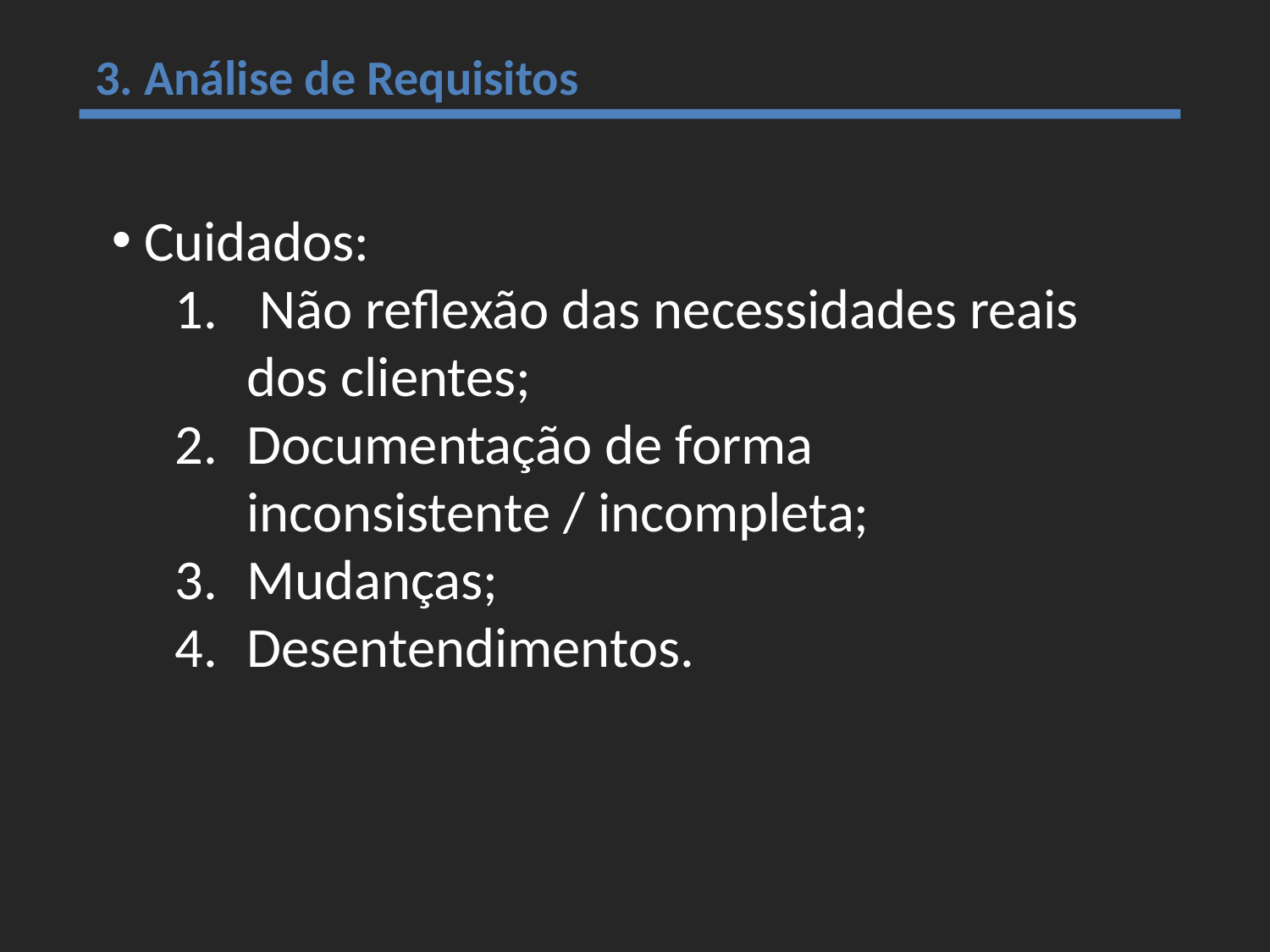

3. Análise de Requisitos

 Cuidados:
 Não reflexão das necessidades reais dos clientes;
Documentação de forma inconsistente / incompleta;
Mudanças;
Desentendimentos.